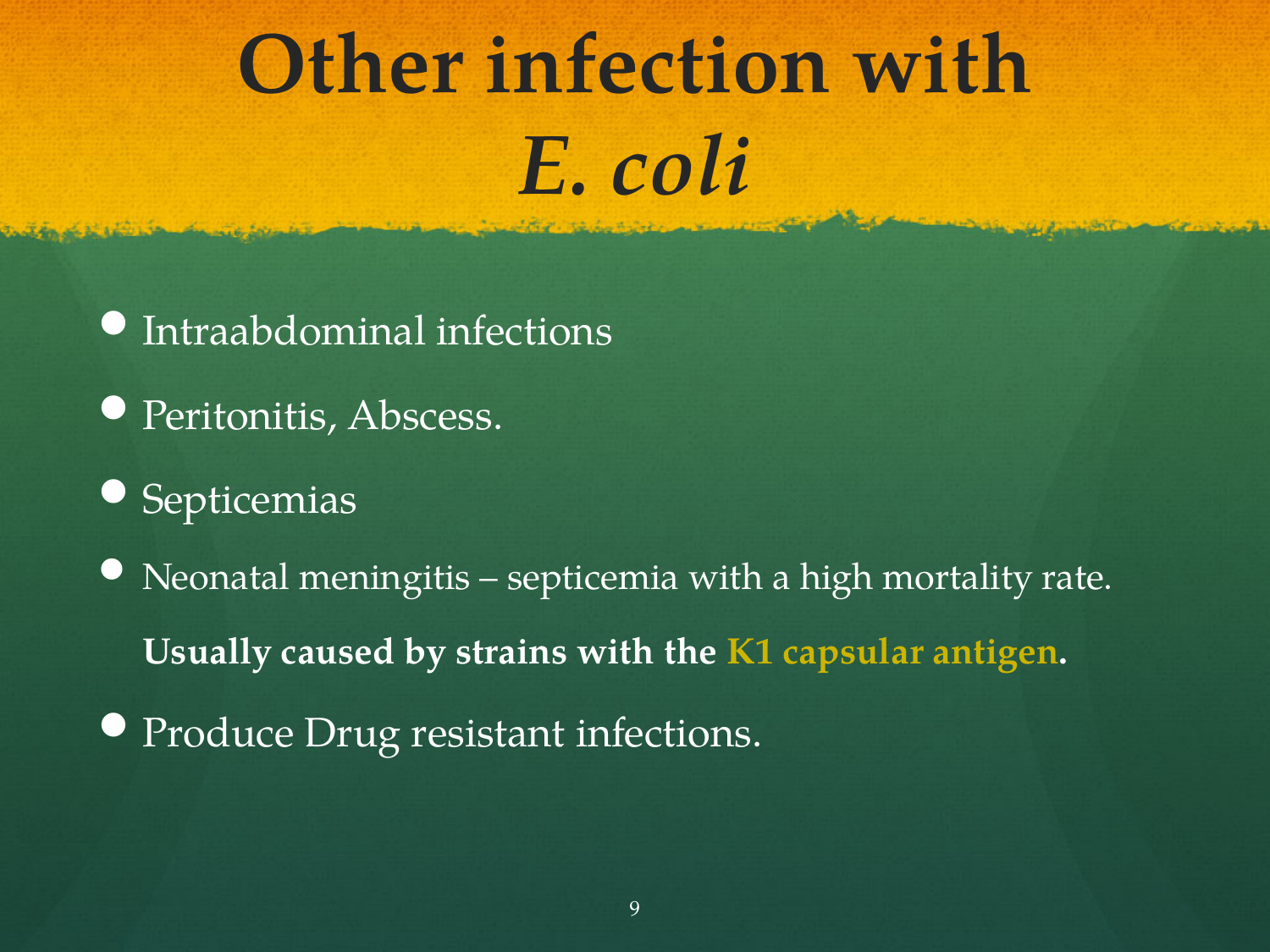

# Other infection with E. coli
Intraabdominal infections
Peritonitis, Abscess.
Septicemias
Neonatal meningitis – septicemia with a high mortality rate. Usually caused by strains with the K1 capsular antigen.
Produce Drug resistant infections.

9